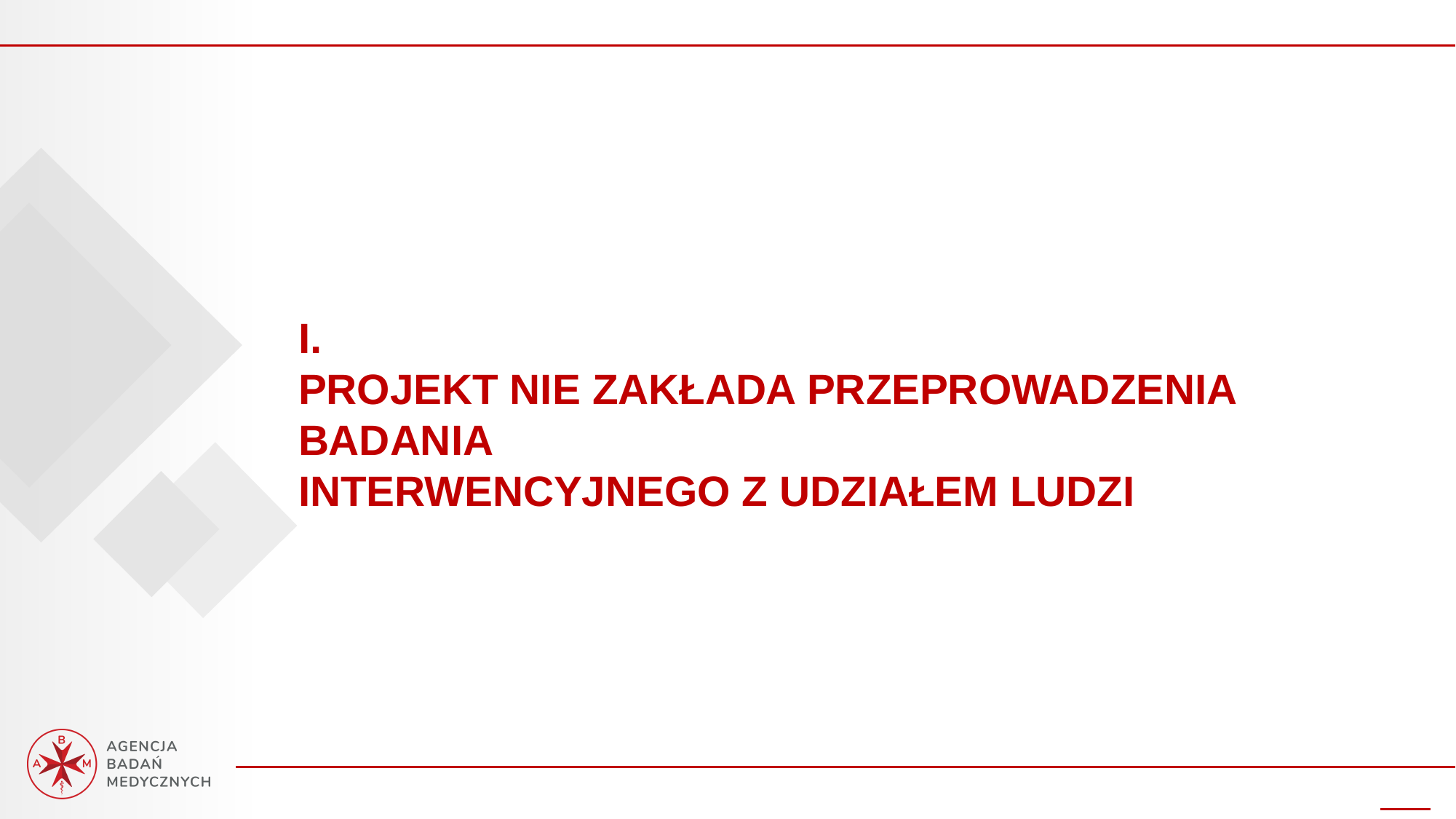

I.
PROJEKT NIE ZAKŁADA PRZEPROWADZENIA  BADANIA
INTERWENCYJNEGO Z UDZIAŁEM LUDZI